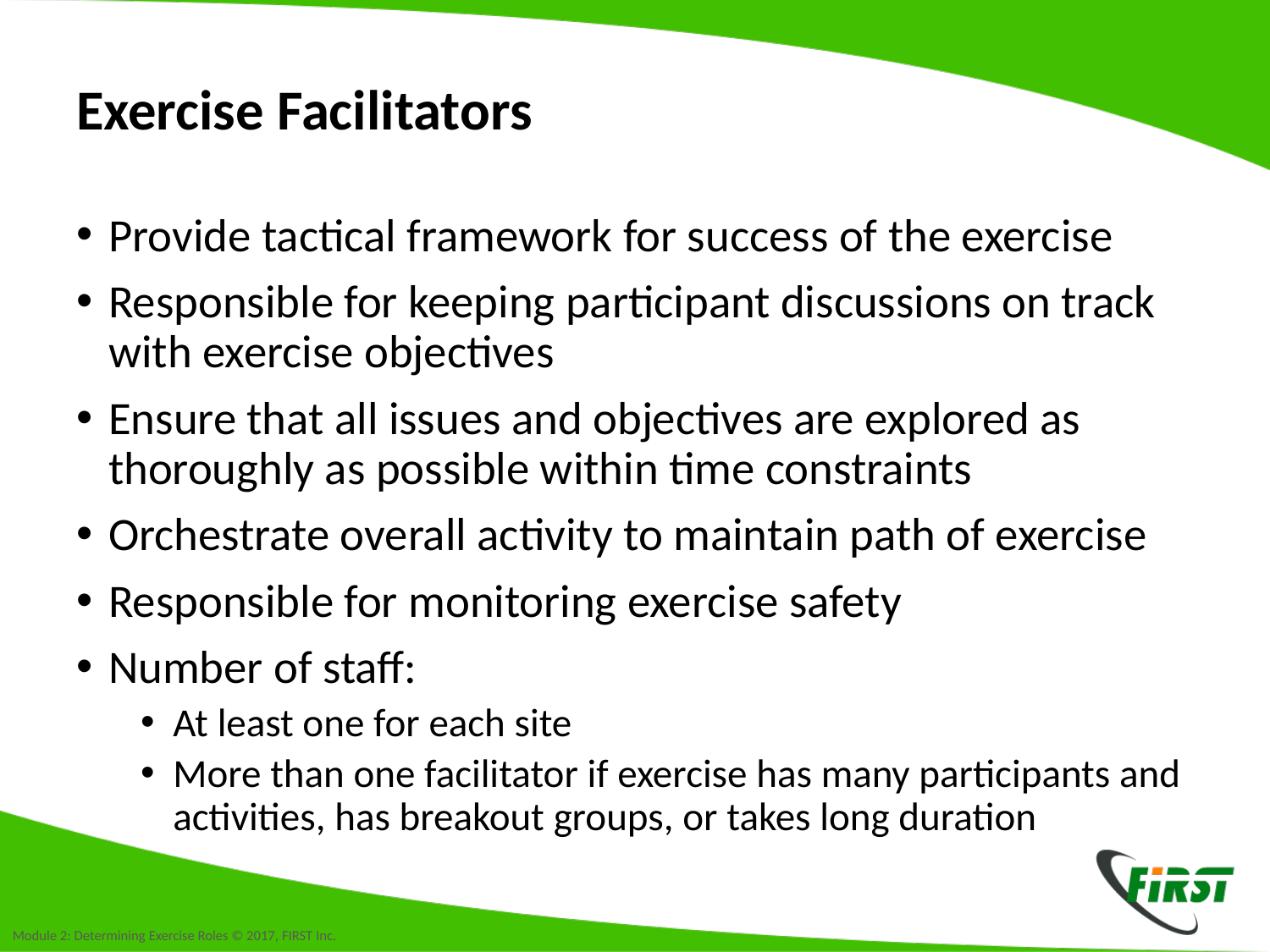

# Exercise Facilitators
Provide tactical framework for success of the exercise
Responsible for keeping participant discussions on track with exercise objectives
Ensure that all issues and objectives are explored as thoroughly as possible within time constraints
Orchestrate overall activity to maintain path of exercise
Responsible for monitoring exercise safety
Number of staff:
At least one for each site
More than one facilitator if exercise has many participants and activities, has breakout groups, or takes long duration